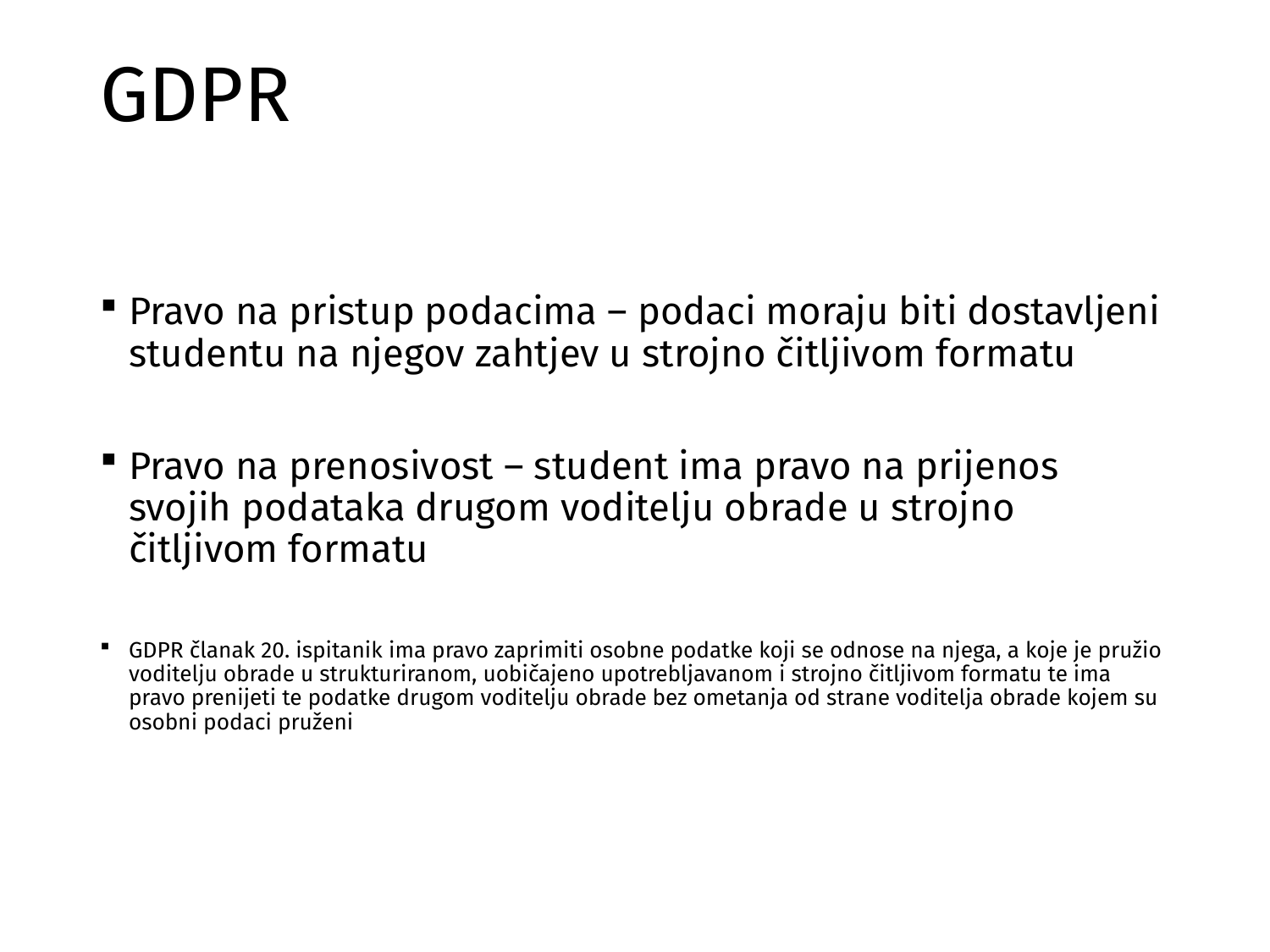

# GDPR
Pravo na pristup podacima – podaci moraju biti dostavljeni studentu na njegov zahtjev u strojno čitljivom formatu

Pravo na prenosivost – student ima pravo na prijenos svojih podataka drugom voditelju obrade u strojno čitljivom formatu

GDPR članak 20. ispitanik ima pravo zaprimiti osobne podatke koji se odnose na njega, a koje je pružio voditelju obrade u strukturiranom, uobičajeno upotrebljavanom i strojno čitljivom formatu te ima pravo prenijeti te podatke drugom voditelju obrade bez ometanja od strane voditelja obrade kojem su osobni podaci pruženi